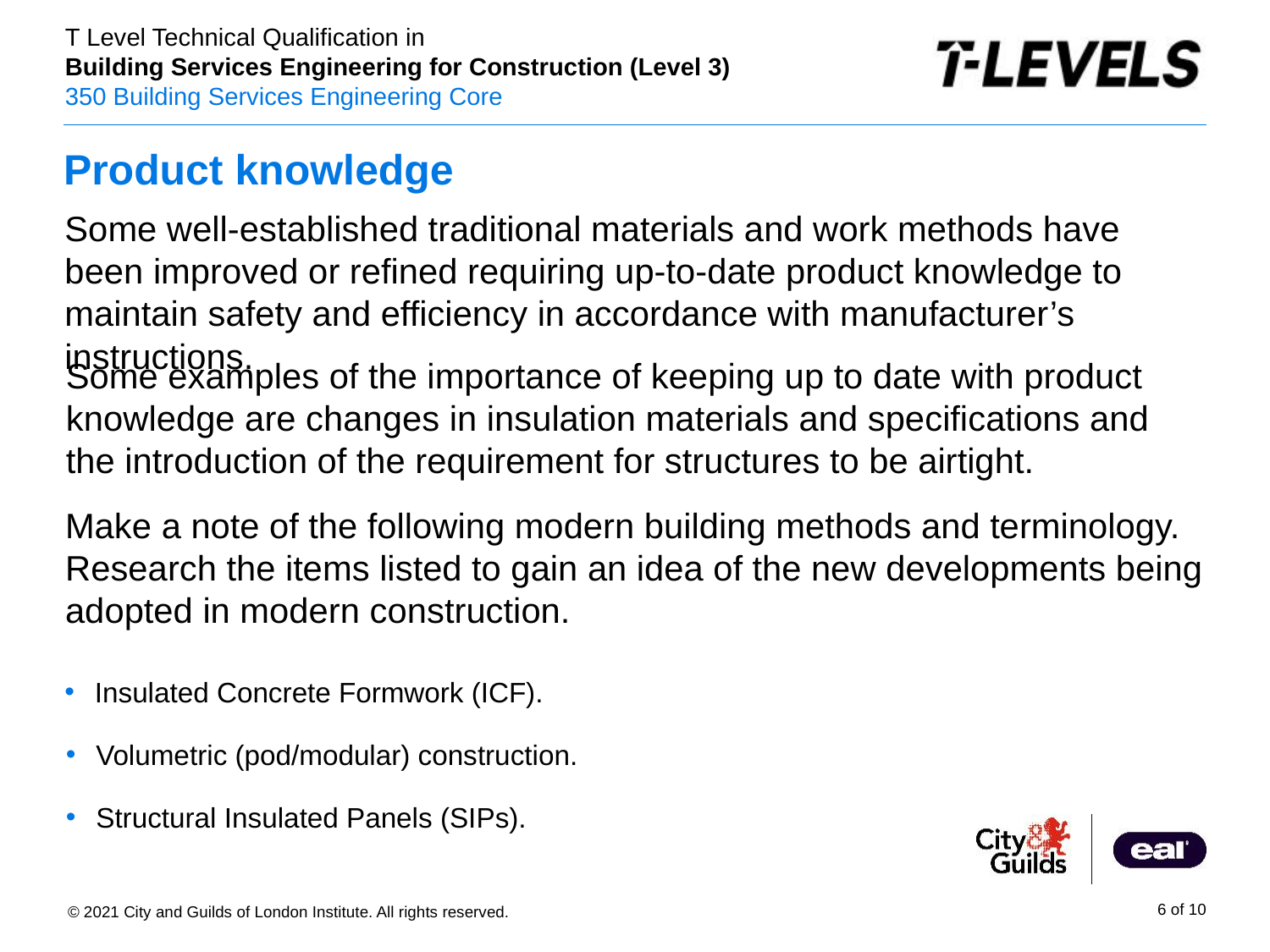

Product knowledge
Some well-established traditional materials and work methods have been improved or refined requiring up-to-date product knowledge to maintain safety and efficiency in accordance with manufacturer’s instructions.

Some examples of the importance of keeping up to date with product knowledge are changes in insulation materials and specifications and the introduction of the requirement for structures to be airtight.

Make a note of the following modern building methods and terminology. Research the items listed to gain an idea of the new developments being adopted in modern construction.

Insulated Concrete Formwork (ICF).

Volumetric (pod/modular) construction.

Structural Insulated Panels (SIPs).